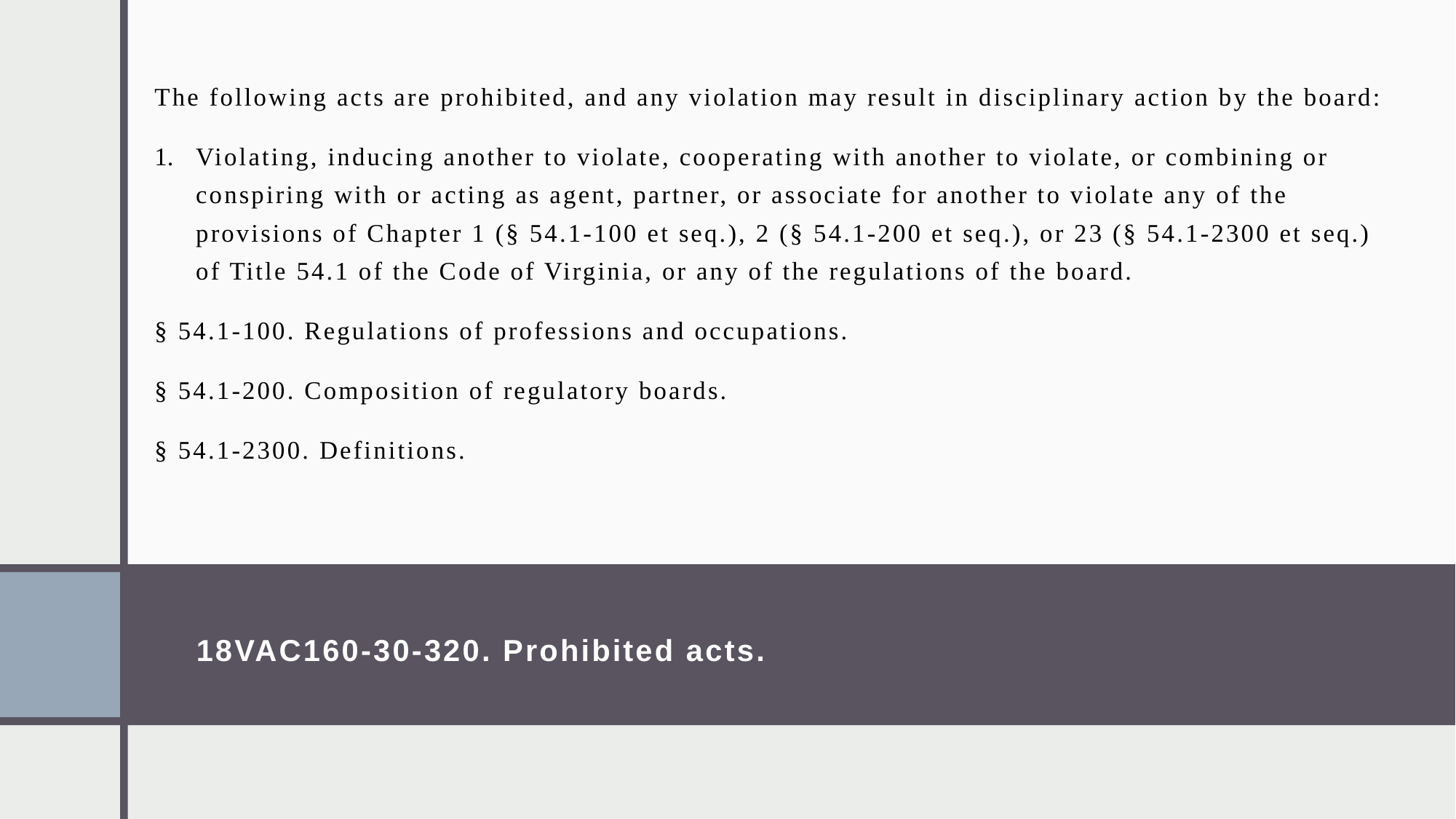

The following acts are prohibited, and any violation may result in disciplinary action by the board:
Violating, inducing another to violate, cooperating with another to violate, or combining or conspiring with or acting as agent, partner, or associate for another to violate any of the provisions of Chapter 1 (§ 54.1-100 et seq.), 2 (§ 54.1-200 et seq.), or 23 (§ 54.1-2300 et seq.) of Title 54.1 of the Code of Virginia, or any of the regulations of the board.
§ 54.1-100. Regulations of professions and occupations.
§ 54.1-200. Composition of regulatory boards.
§ 54.1-2300. Definitions.

# 18VAC160-30-320. Prohibited acts.